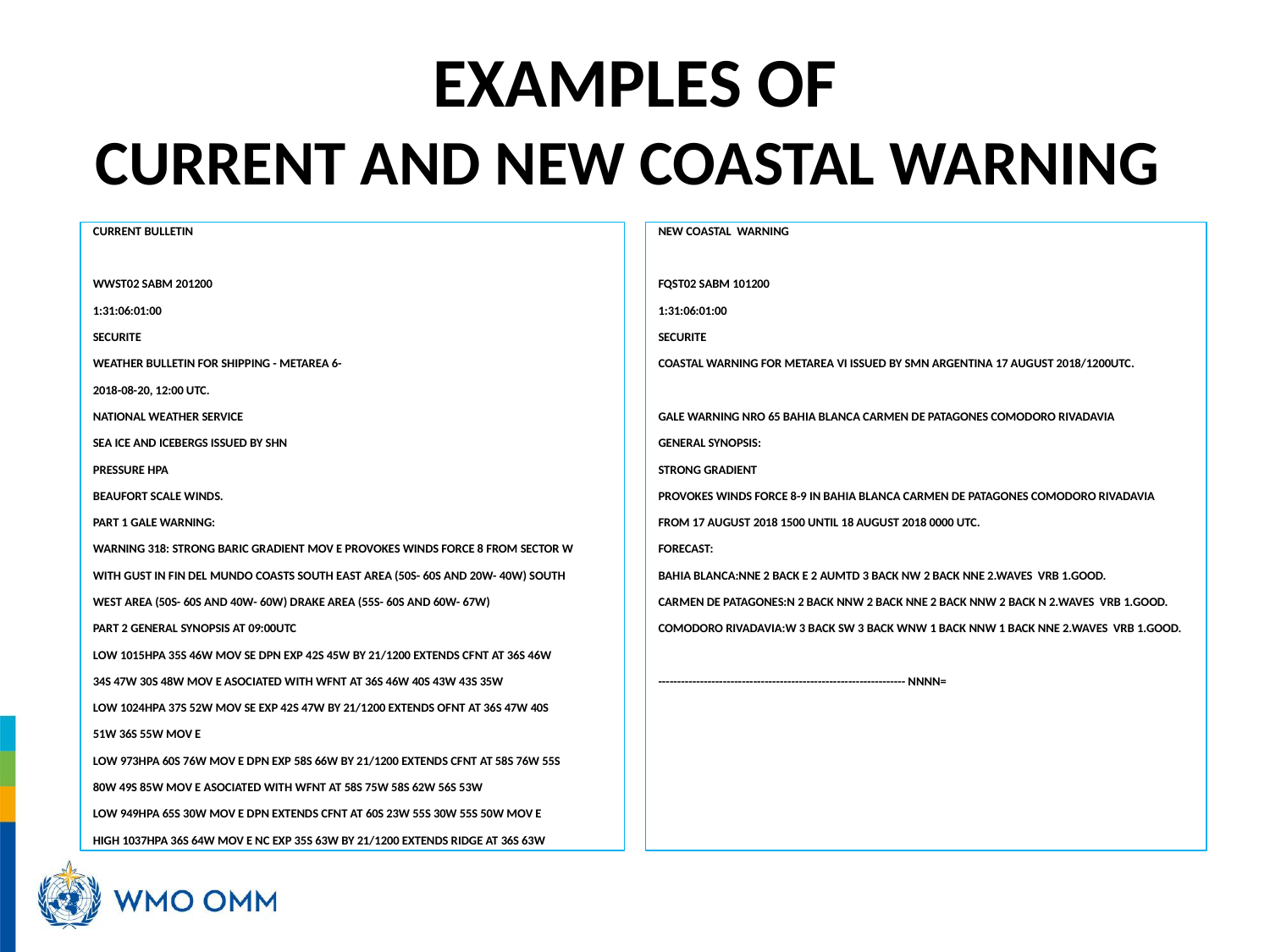

# EXAMPLES OF CURRENT AND NEW COASTAL WARNING
CURRENT BULLETIN

WWST02 SABM 201200
1:31:06:01:00
SECURITE
WEATHER BULLETIN FOR SHIPPING - METAREA 6-
2018-08-20, 12:00 UTC.
NATIONAL WEATHER SERVICE
SEA ICE AND ICEBERGS ISSUED BY SHN
PRESSURE HPA
BEAUFORT SCALE WINDS.
PART 1 GALE WARNING:
WARNING 318: STRONG BARIC GRADIENT MOV E PROVOKES WINDS FORCE 8 FROM SECTOR W
WITH GUST IN FIN DEL MUNDO COASTS SOUTH EAST AREA (50S- 60S AND 20W- 40W) SOUTH
WEST AREA (50S- 60S AND 40W- 60W) DRAKE AREA (55S- 60S AND 60W- 67W)
PART 2 GENERAL SYNOPSIS AT 09:00UTC
LOW 1015HPA 35S 46W MOV SE DPN EXP 42S 45W BY 21/1200 EXTENDS CFNT AT 36S 46W
34S 47W 30S 48W MOV E ASOCIATED WITH WFNT AT 36S 46W 40S 43W 43S 35W
LOW 1024HPA 37S 52W MOV SE EXP 42S 47W BY 21/1200 EXTENDS OFNT AT 36S 47W 40S
51W 36S 55W MOV E
LOW 973HPA 60S 76W MOV E DPN EXP 58S 66W BY 21/1200 EXTENDS CFNT AT 58S 76W 55S
80W 49S 85W MOV E ASOCIATED WITH WFNT AT 58S 75W 58S 62W 56S 53W
LOW 949HPA 65S 30W MOV E DPN EXTENDS CFNT AT 60S 23W 55S 30W 55S 50W MOV E
HIGH 1037HPA 36S 64W MOV E NC EXP 35S 63W BY 21/1200 EXTENDS RIDGE AT 36S 63W
NEW COASTAL  WARNING

FQST02 SABM 101200
1:31:06:01:00
SECURITE
COASTAL WARNING FOR METAREA VI ISSUED BY SMN ARGENTINA 17 AUGUST 2018/1200UTC.

GALE WARNING NRO 65 BAHIA BLANCA CARMEN DE PATAGONES COMODORO RIVADAVIA
GENERAL SYNOPSIS:
STRONG GRADIENT
PROVOKES WINDS FORCE 8-9 IN BAHIA BLANCA CARMEN DE PATAGONES COMODORO RIVADAVIA
FROM 17 AUGUST 2018 1500 UNTIL 18 AUGUST 2018 0000 UTC.
FORECAST:
BAHIA BLANCA:NNE 2 BACK E 2 AUMTD 3 BACK NW 2 BACK NNE 2.WAVES  VRB 1.GOOD.
CARMEN DE PATAGONES:N 2 BACK NNW 2 BACK NNE 2 BACK NNW 2 BACK N 2.WAVES  VRB 1.GOOD.
COMODORO RIVADAVIA:W 3 BACK SW 3 BACK WNW 1 BACK NNW 1 BACK NNE 2.WAVES  VRB 1.GOOD.

----------------------------------------------------------------- NNNN=